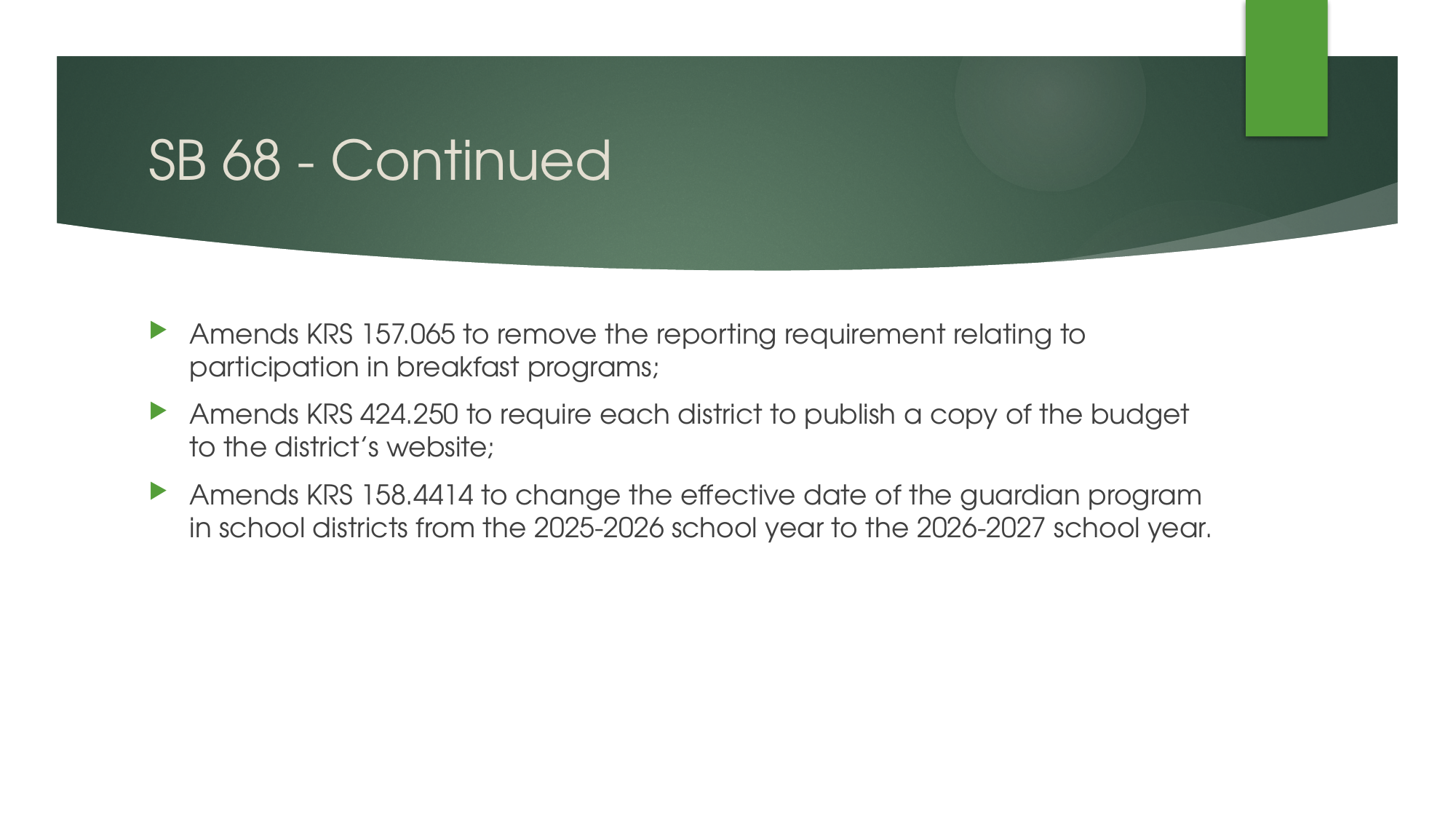

# SB 68 - Continued
Amends KRS 157.065 to remove the reporting requirement relating to participation in breakfast programs;
Amends KRS 424.250 to require each district to publish a copy of the budget to the district’s website;
Amends KRS 158.4414 to change the effective date of the guardian program in school districts from the 2025-2026 school year to the 2026-2027 school year.